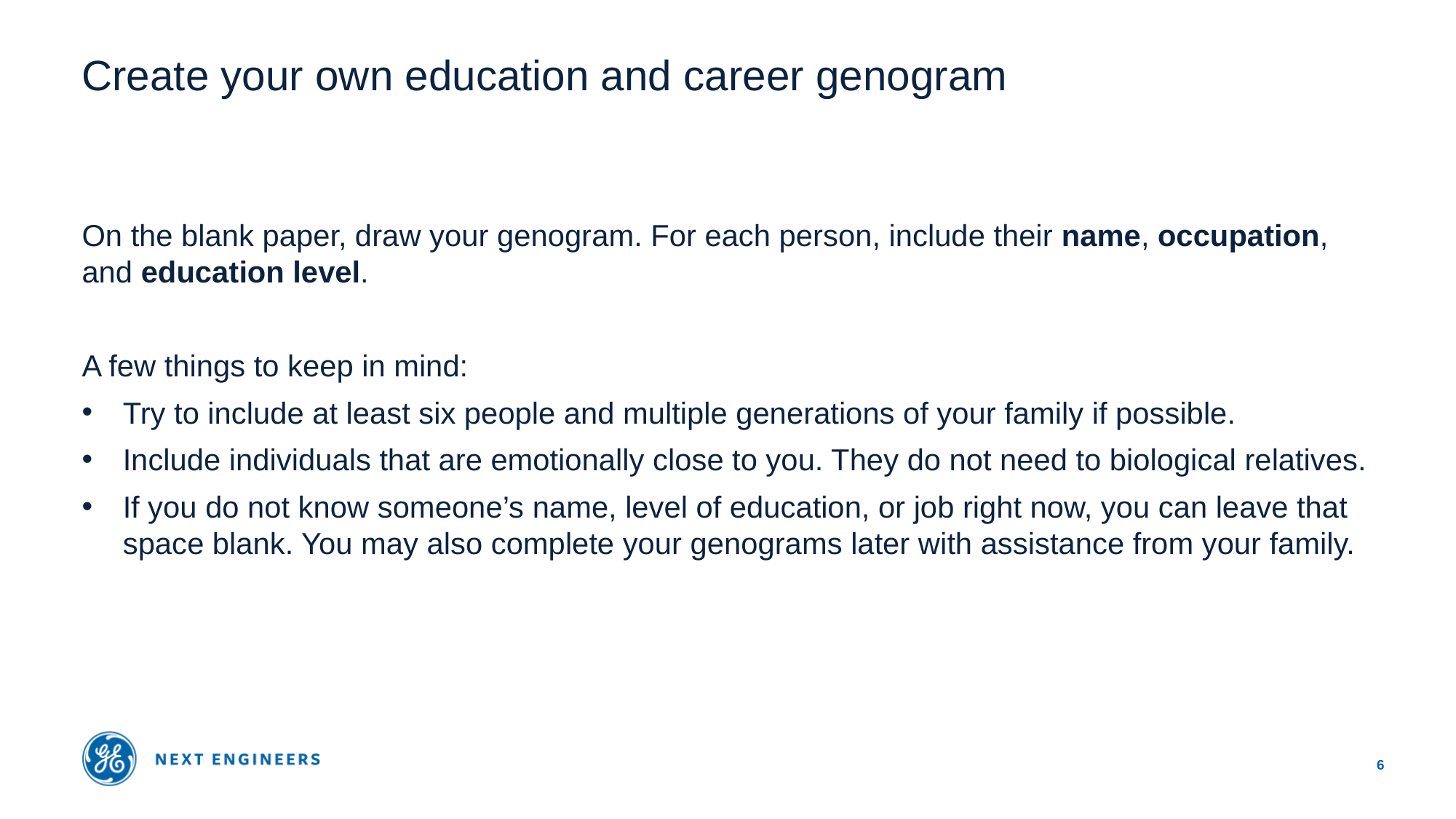

# Create your own education and career genogram
On the blank paper, draw your genogram. For each person, include their name, occupation, and education level.

A few things to keep in mind:
Try to include at least six people and multiple generations of your family if possible.
Include individuals that are emotionally close to you. They do not need to biological relatives.
If you do not know someone’s name, level of education, or job right now, you can leave that space blank. You may also complete your genograms later with assistance from your family.

6